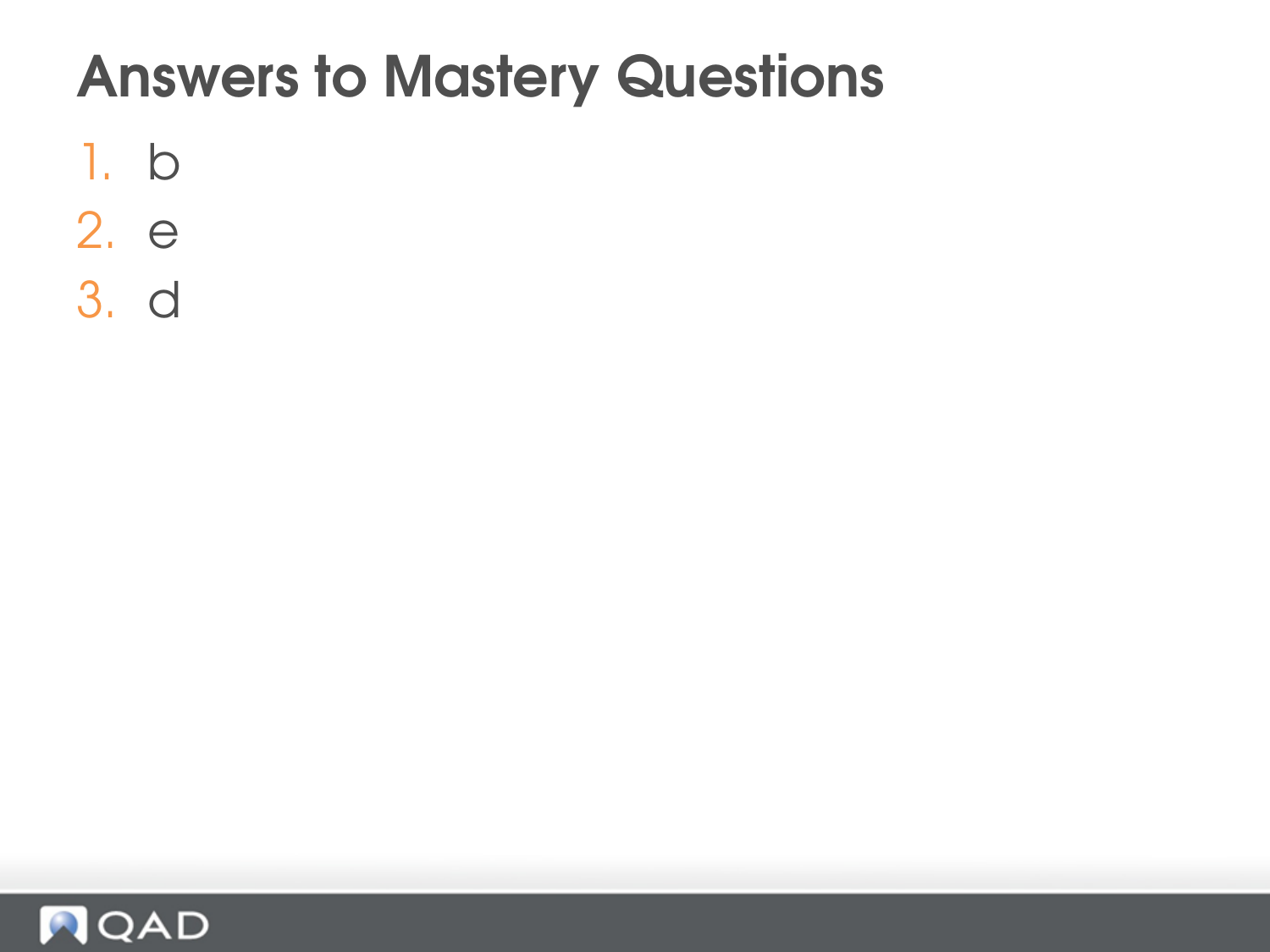

# Answers to Mastery Questions
b
e
d